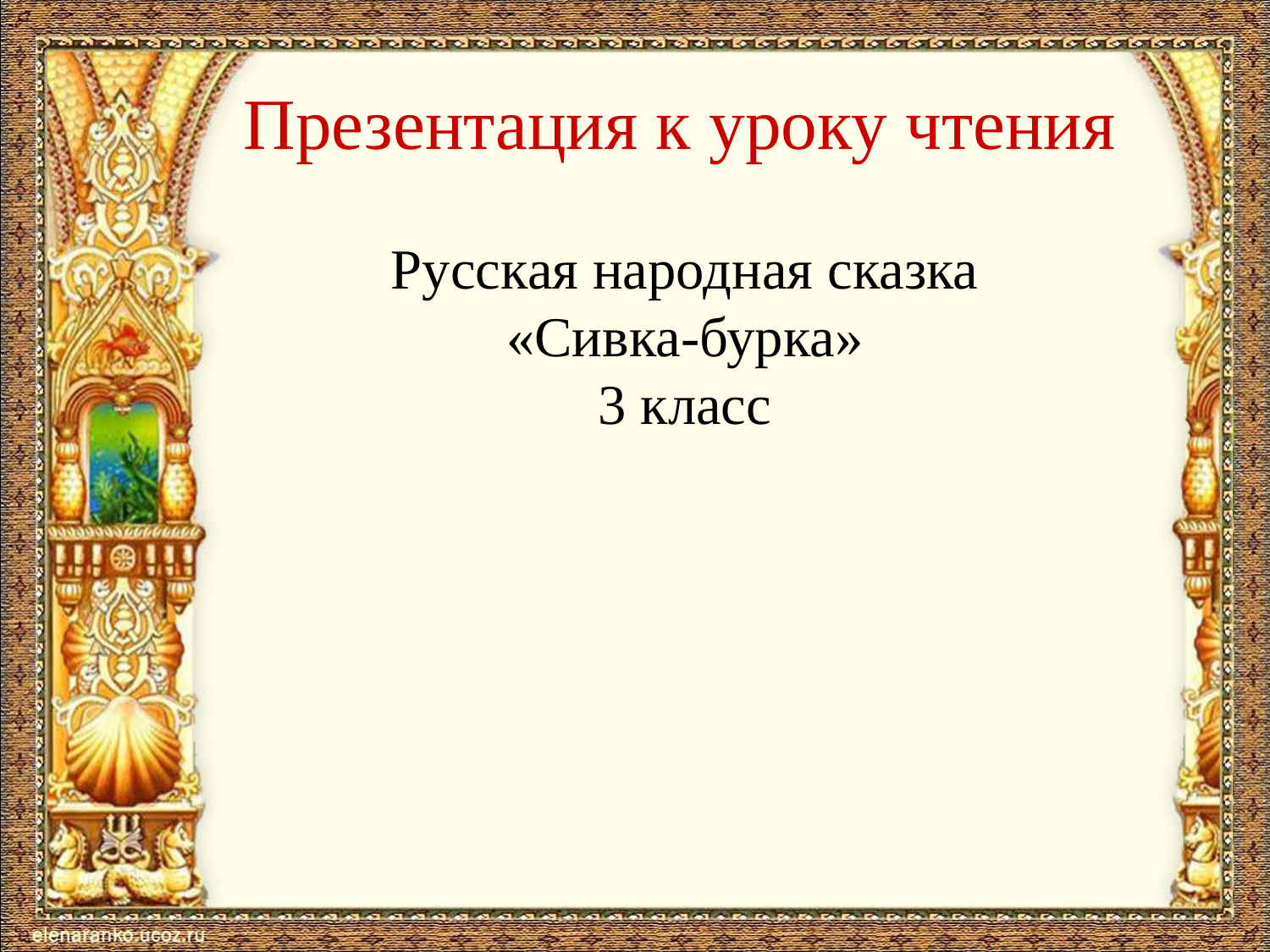

# Презентация к уроку чтения
 Русская народная сказка
«Сивка-бурка»
 3 класс